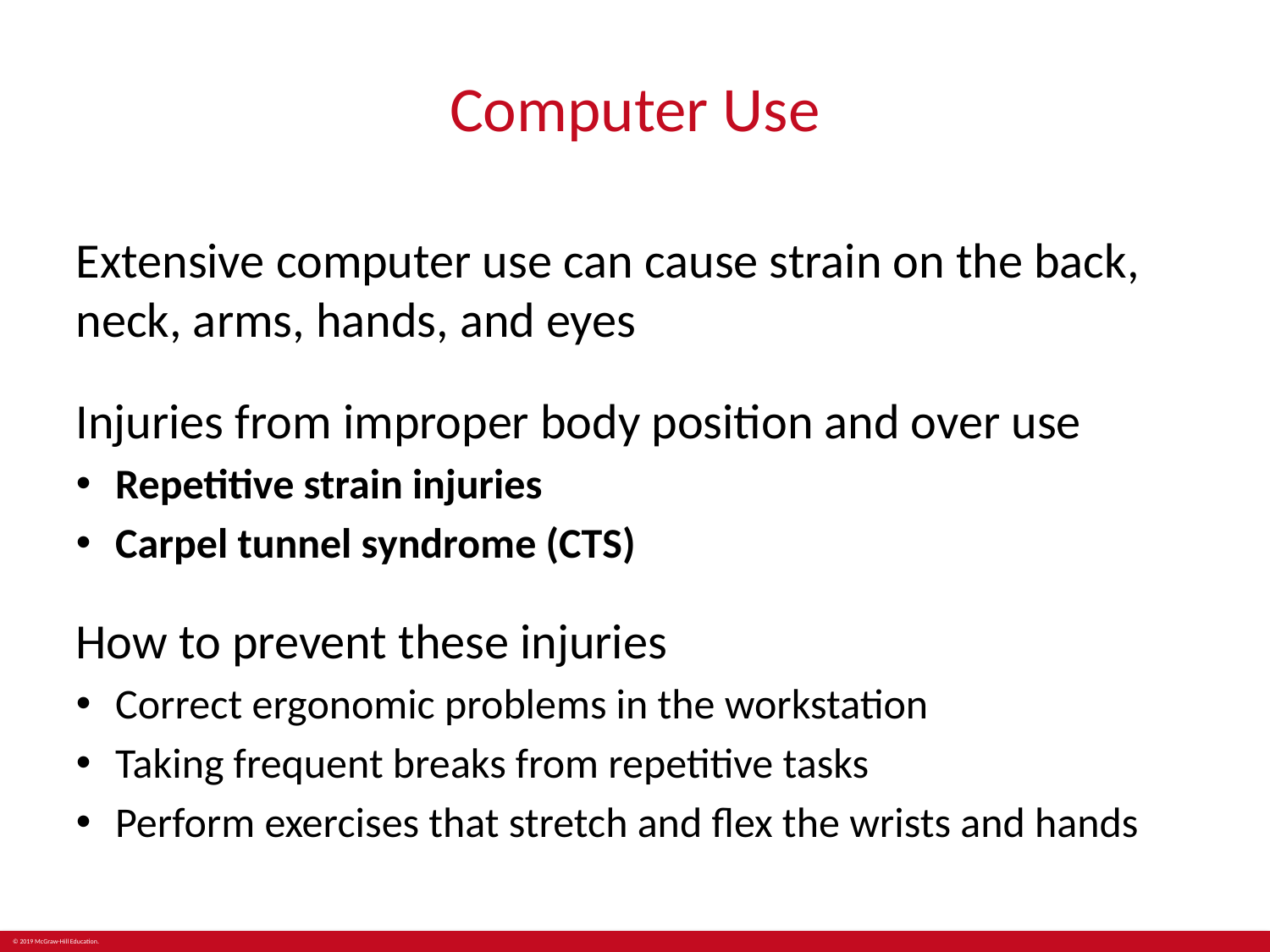

# Computer Use
Extensive computer use can cause strain on the back,  neck, arms, hands, and eyes
Injuries from improper body position and over use
Repetitive strain injuries
Carpel tunnel syndrome (CTS)
How to prevent these injuries
Correct ergonomic problems in the workstation
Taking frequent breaks from repetitive tasks
Perform exercises that stretch and flex the wrists and hands